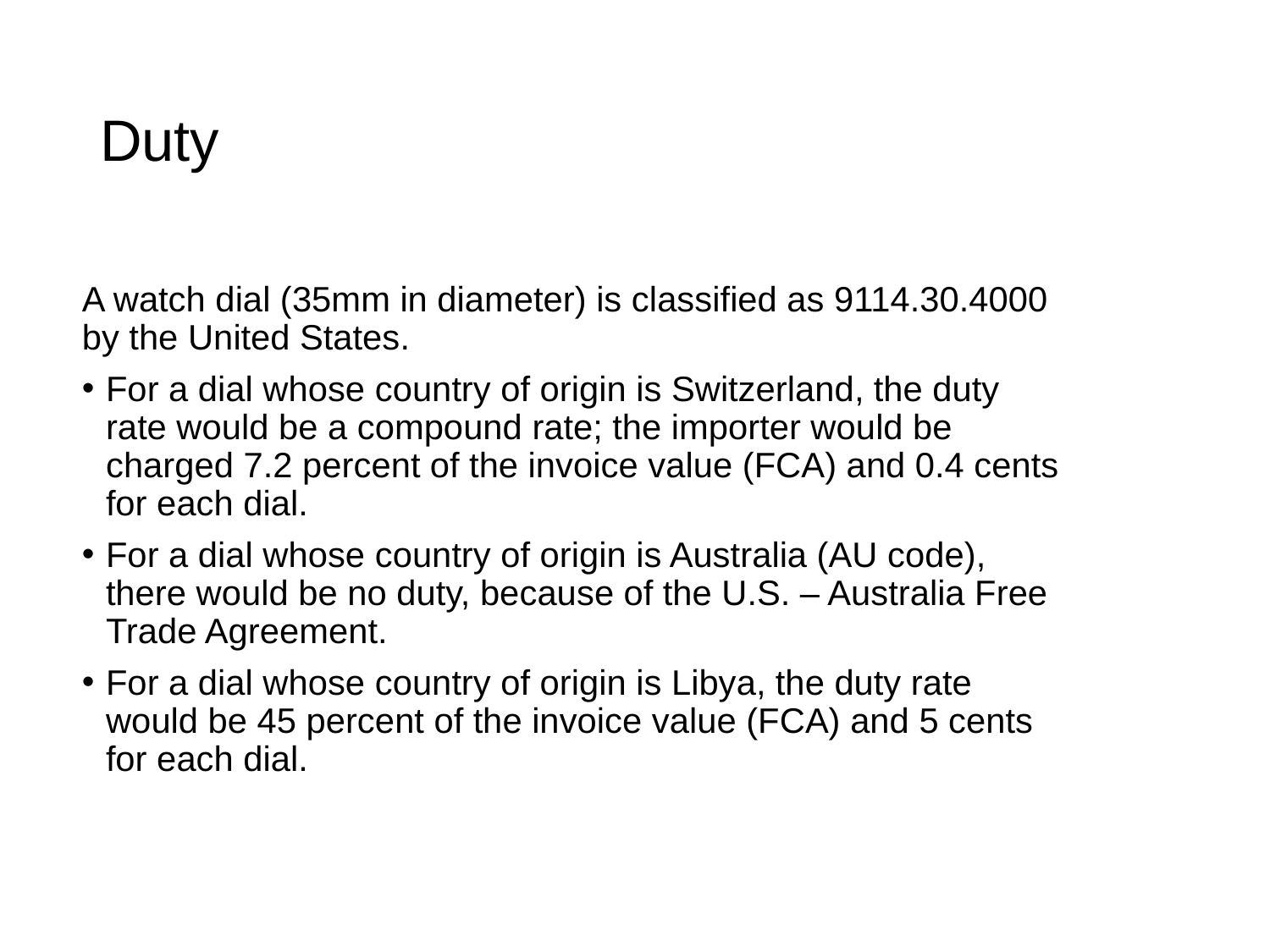

# Duty
A watch dial (35mm in diameter) is classified as 9114.30.4000 by the United States.
For a dial whose country of origin is Switzerland, the duty rate would be a compound rate; the importer would be charged 7.2 percent of the invoice value (FCA) and 0.4 cents for each dial.
For a dial whose country of origin is Australia (AU code), there would be no duty, because of the U.S. – Australia Free Trade Agreement.
For a dial whose country of origin is Libya, the duty rate would be 45 percent of the invoice value (FCA) and 5 cents for each dial.